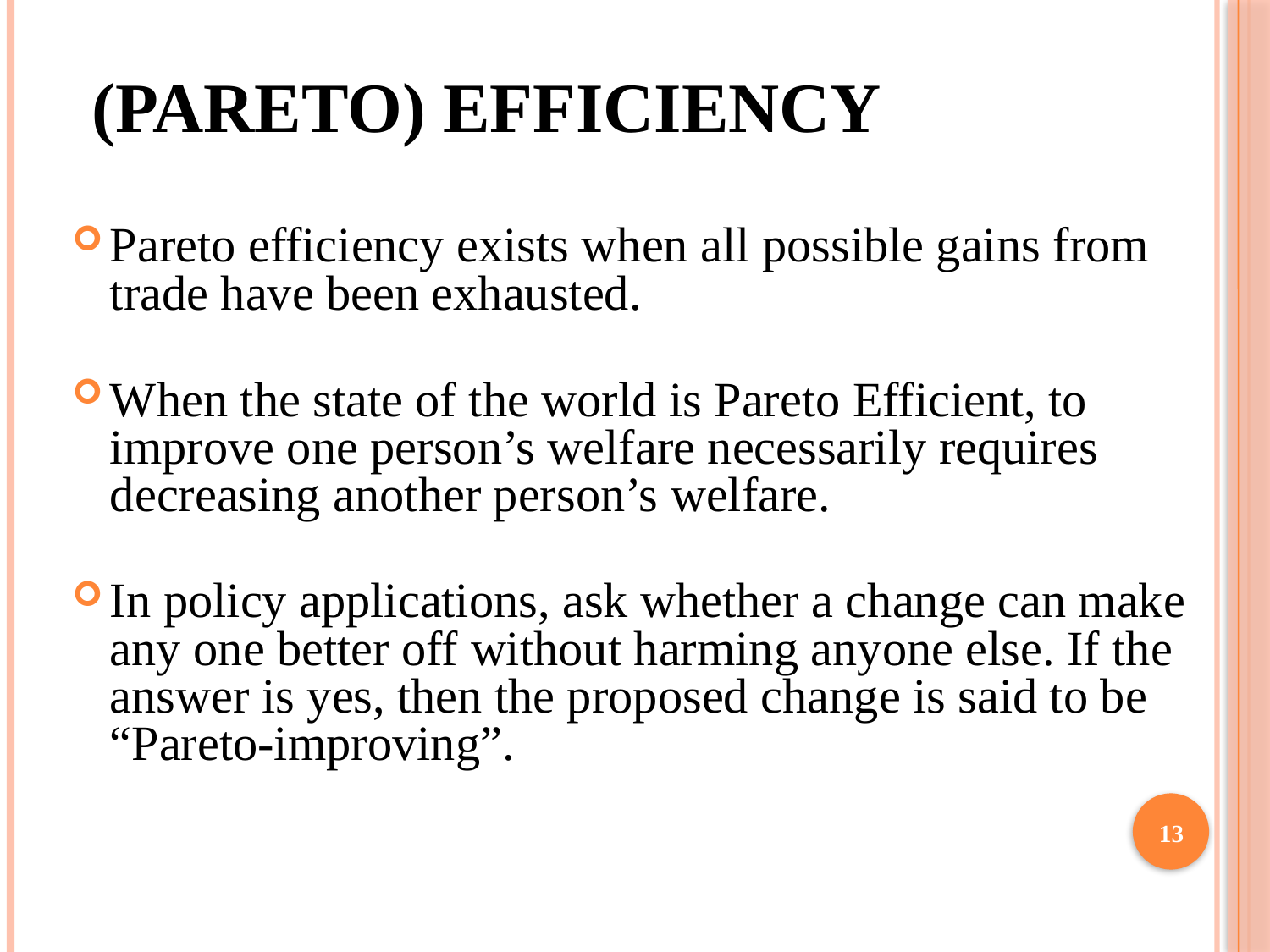

# (Pareto) Efficiency
Pareto efficiency exists when all possible gains from trade have been exhausted.

When the state of the world is Pareto Efficient, to improve one person’s welfare necessarily requires decreasing another person’s welfare.

In policy applications, ask whether a change can make any one better off without harming anyone else. If the answer is yes, then the proposed change is said to be “Pareto-improving”.
13